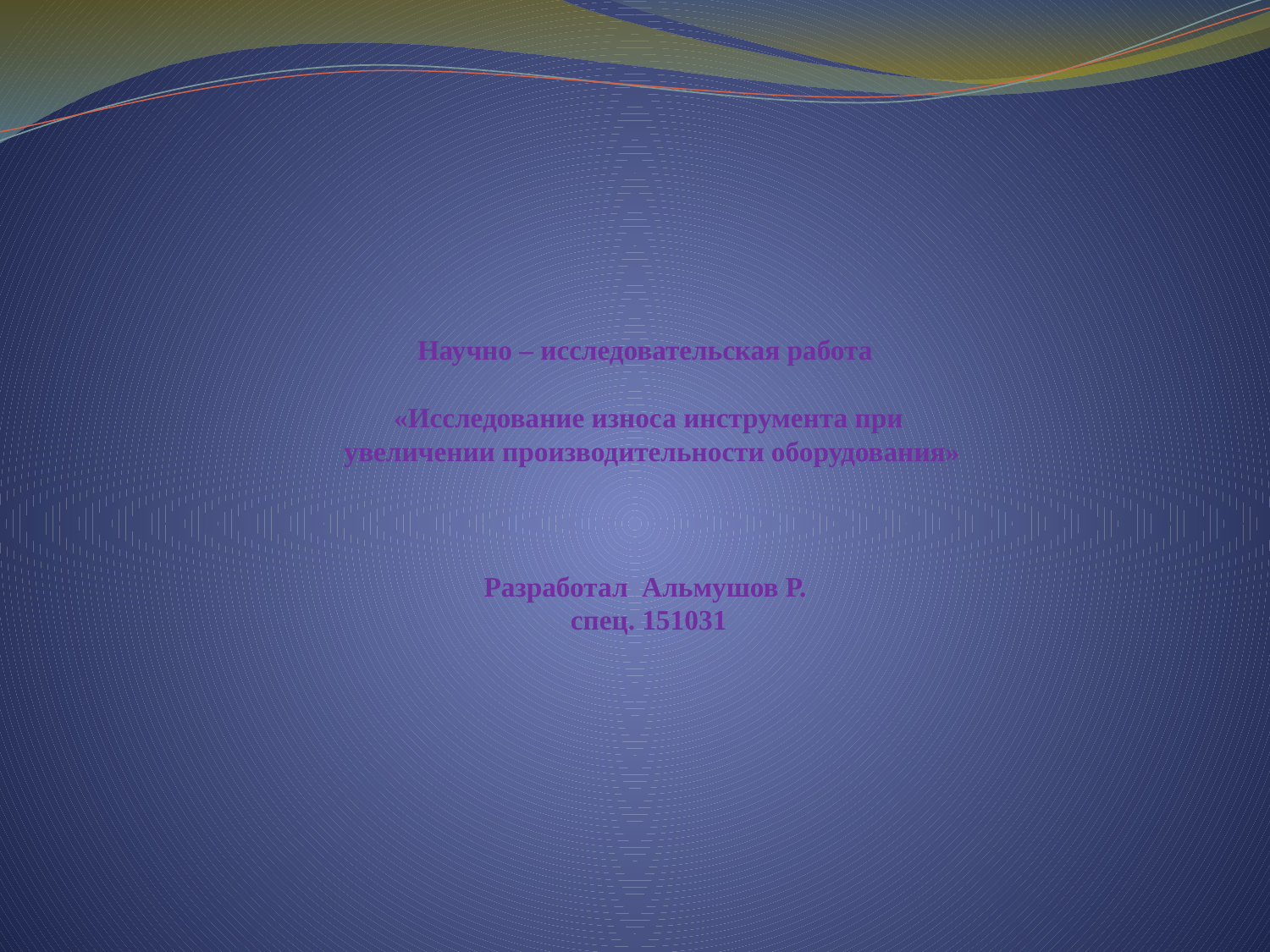

# Научно – исследовательская работа «Исследование износа инструмента при увеличении производительности оборудования» Разработал  Альмушов Р. спец. 151031